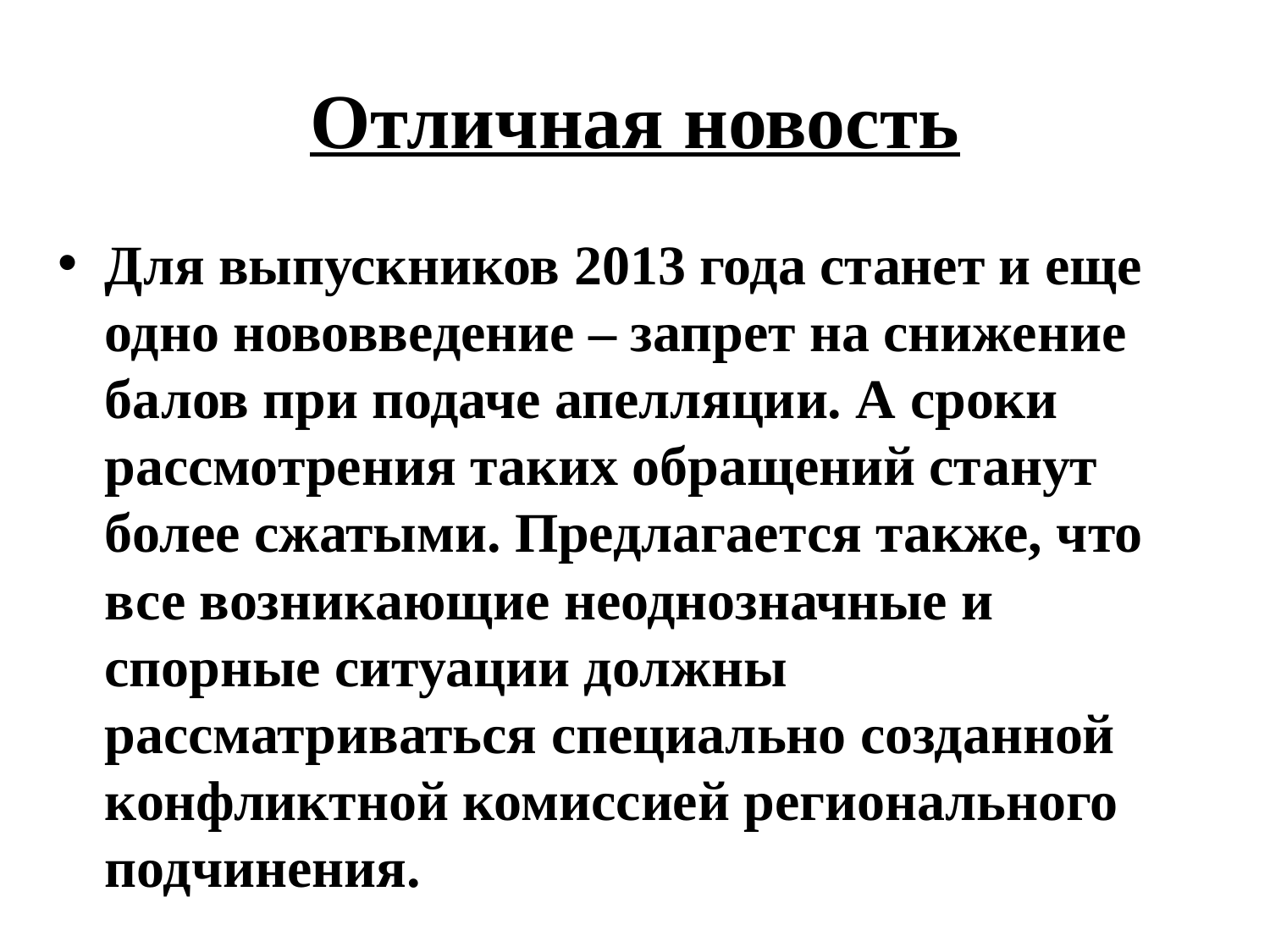

# Отличная новость
Для выпускников 2013 года станет и еще одно нововведение – запрет на снижение балов при подаче апелляции. А сроки рассмотрения таких обращений станут более сжатыми. Предлагается также, что все возникающие неоднозначные и спорные ситуации должны рассматриваться специально созданной конфликтной комиссией регионального подчинения.